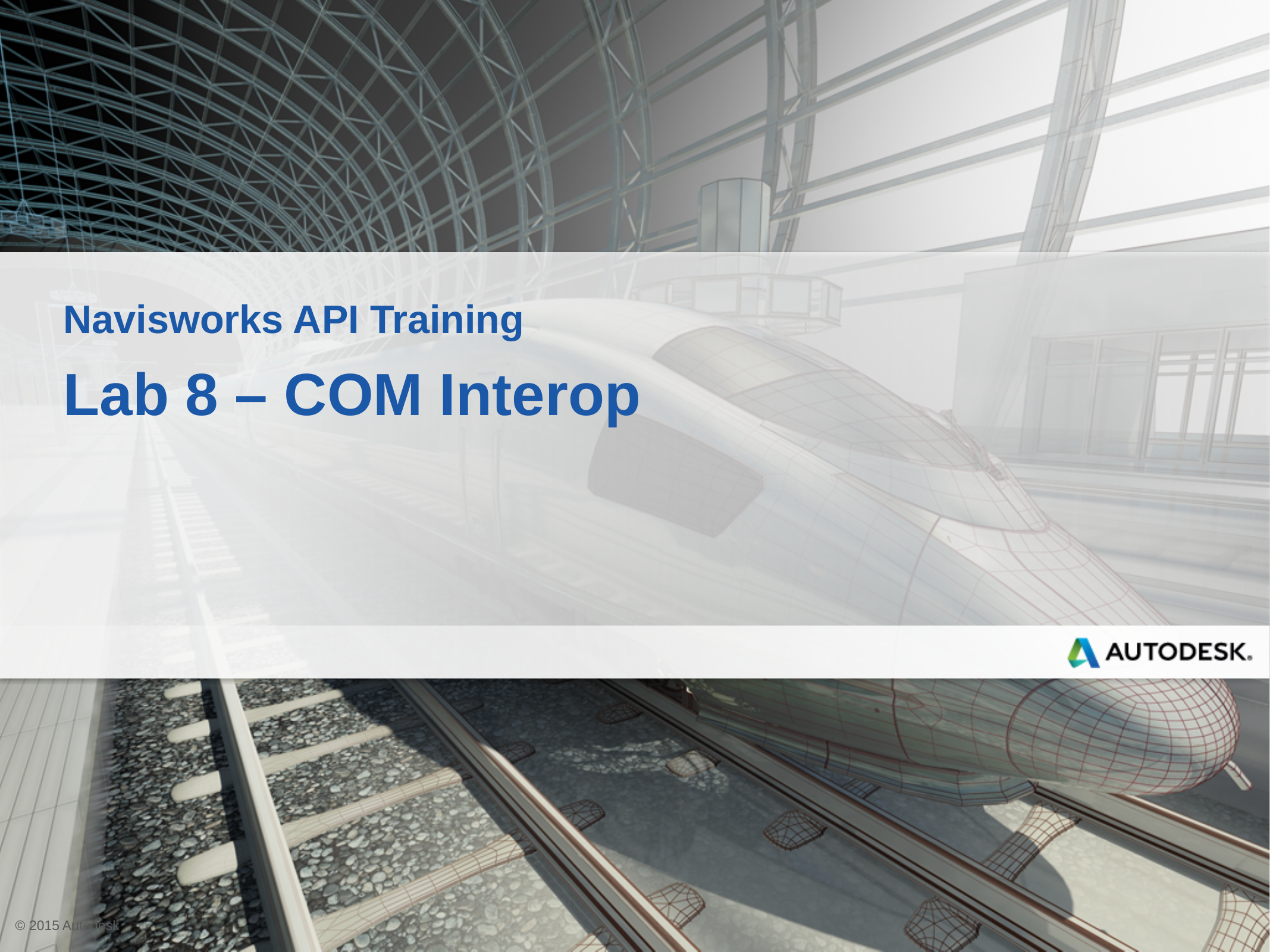

Navisworks API Training
Lab 8 – COM Interop